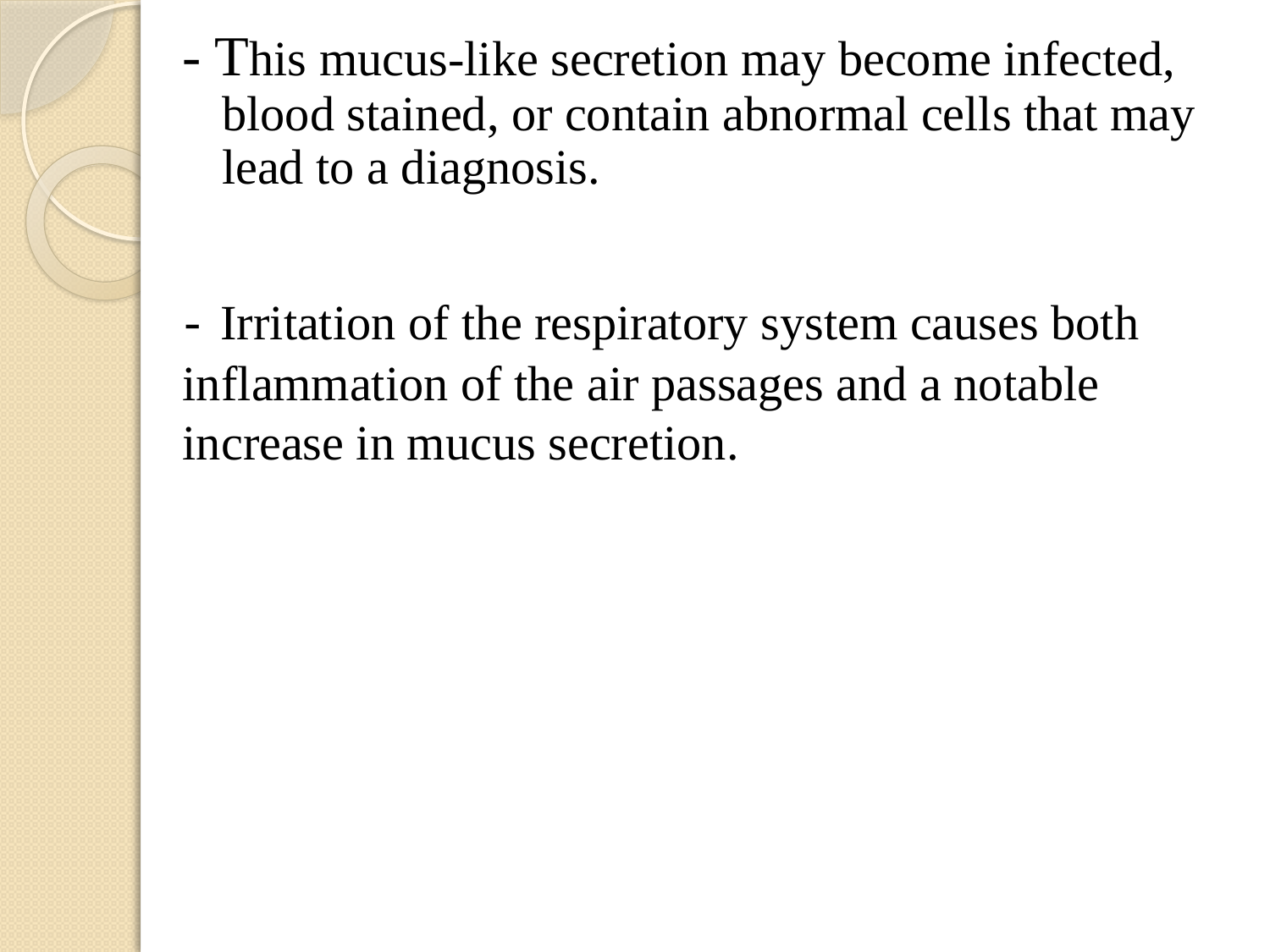

- This mucus-like secretion may become infected,  blood stained, or contain abnormal cells that may lead to a diagnosis.

- Irritation of the respiratory system causes both inflammation of the air passages and a notable increase in mucus secretion.